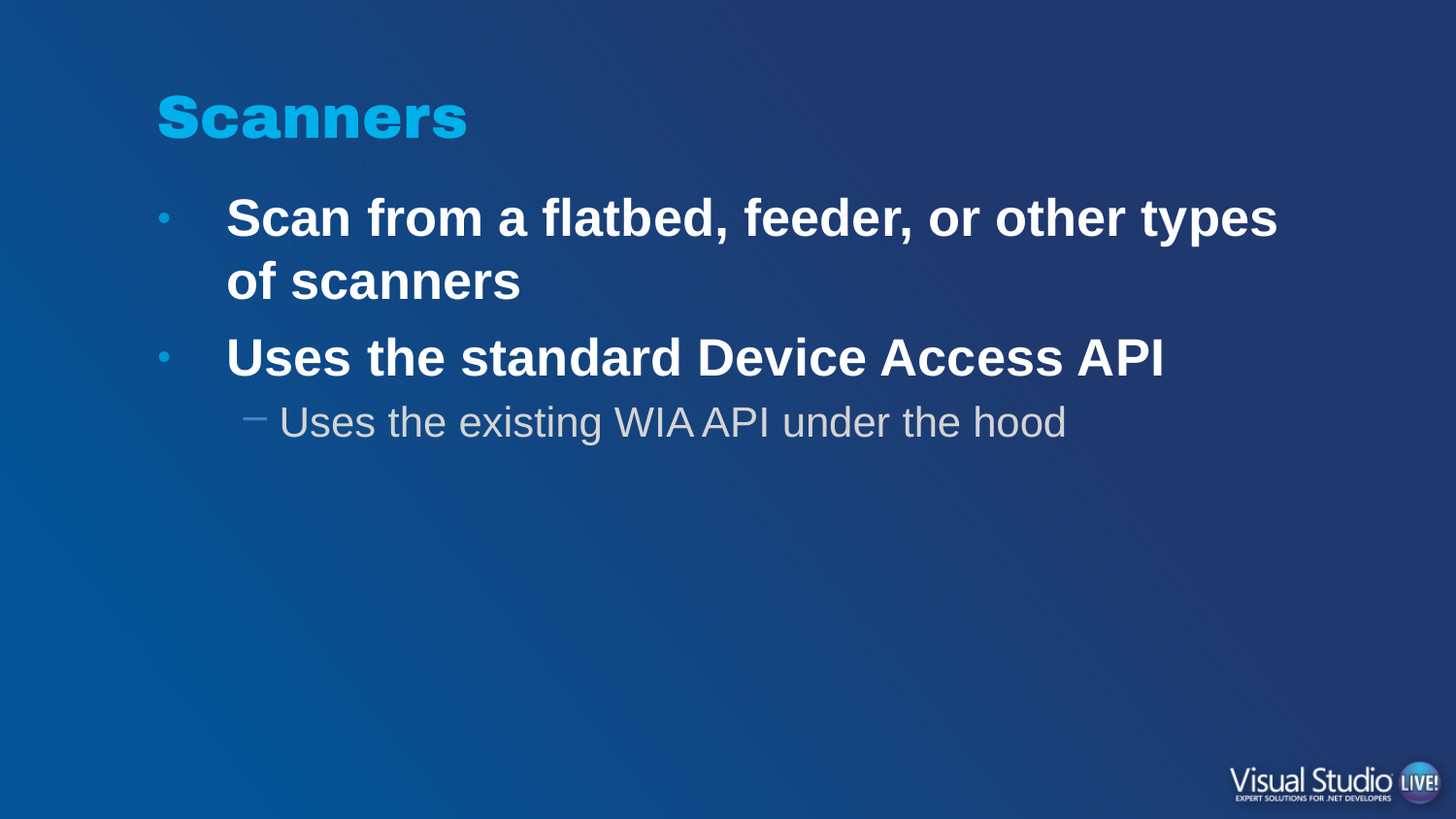

# Scanners
Scan from a flatbed, feeder, or other types of scanners
Uses the standard Device Access API
Uses the existing WIA API under the hood